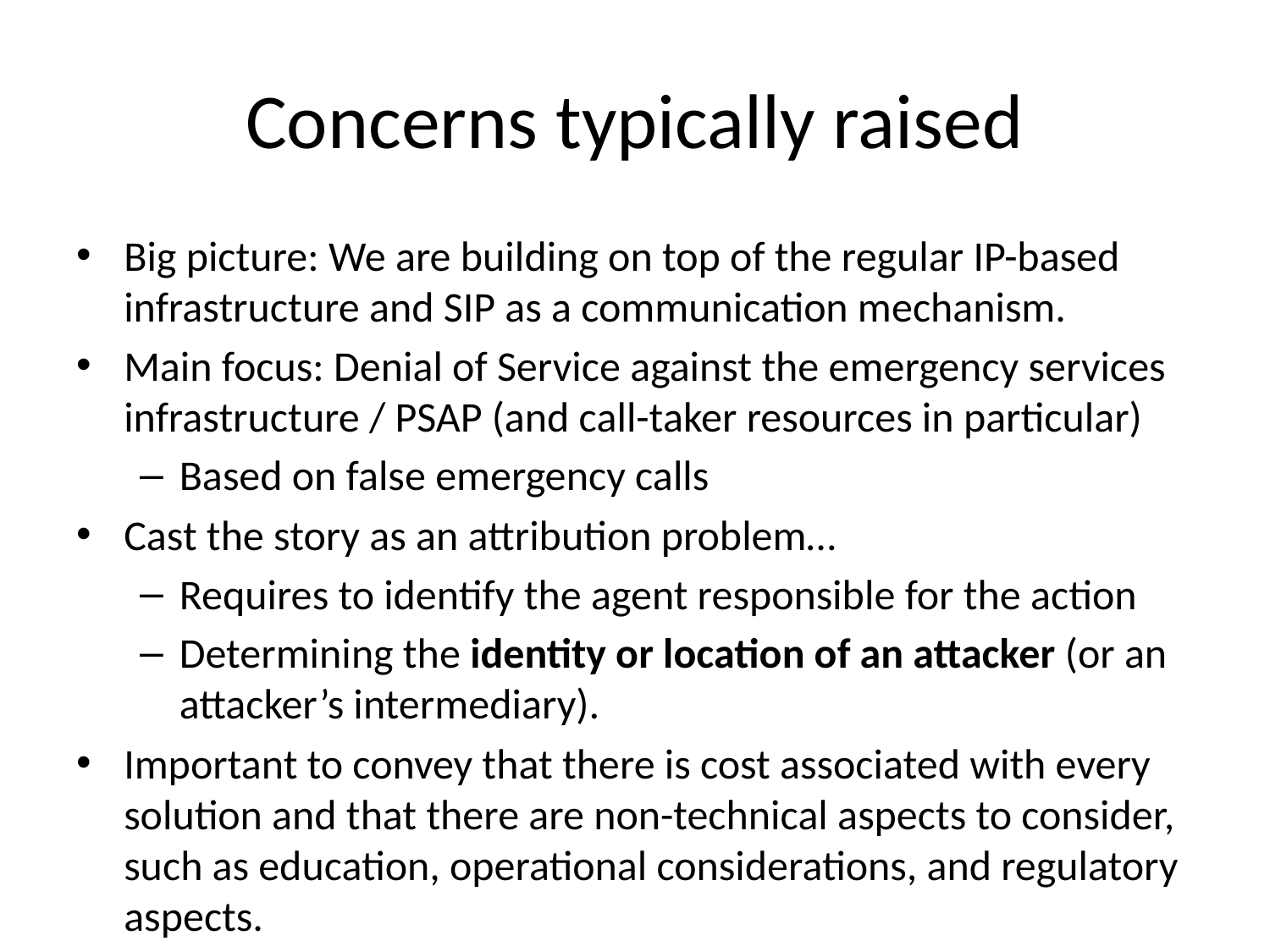

# Concerns typically raised
Big picture: We are building on top of the regular IP-based infrastructure and SIP as a communication mechanism.
Main focus: Denial of Service against the emergency services infrastructure / PSAP (and call-taker resources in particular)
Based on false emergency calls
Cast the story as an attribution problem…
Requires to identify the agent responsible for the action
Determining the identity or location of an attacker (or an attacker’s intermediary).
Important to convey that there is cost associated with every solution and that there are non-technical aspects to consider, such as education, operational considerations, and regulatory aspects.